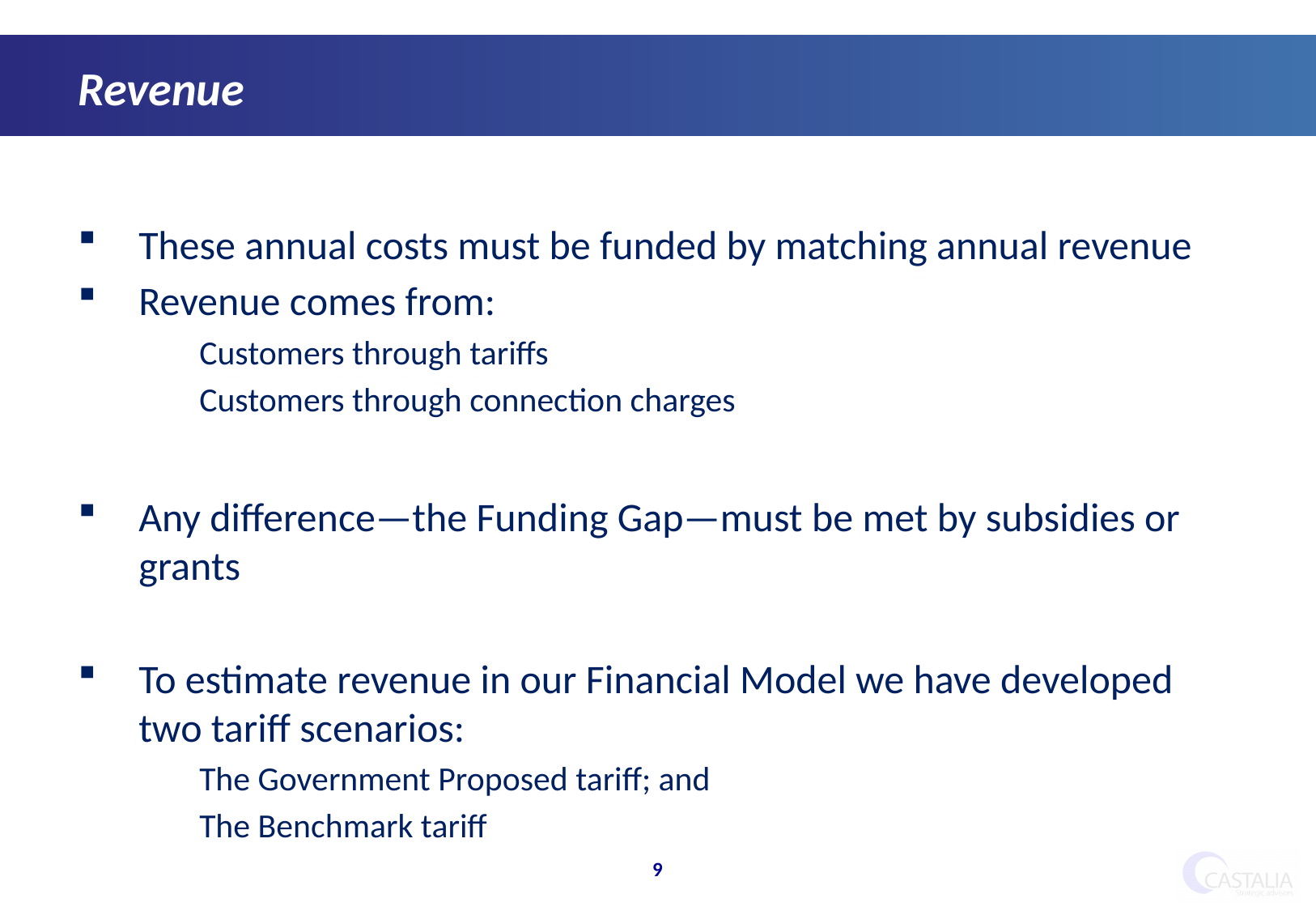

Revenue
These annual costs must be funded by matching annual revenue
Revenue comes from:
Customers through tariffs
Customers through connection charges

Any difference—the Funding Gap—must be met by subsidies or grants

To estimate revenue in our Financial Model we have developed two tariff scenarios:
The Government Proposed tariff; and
The Benchmark tariff

9